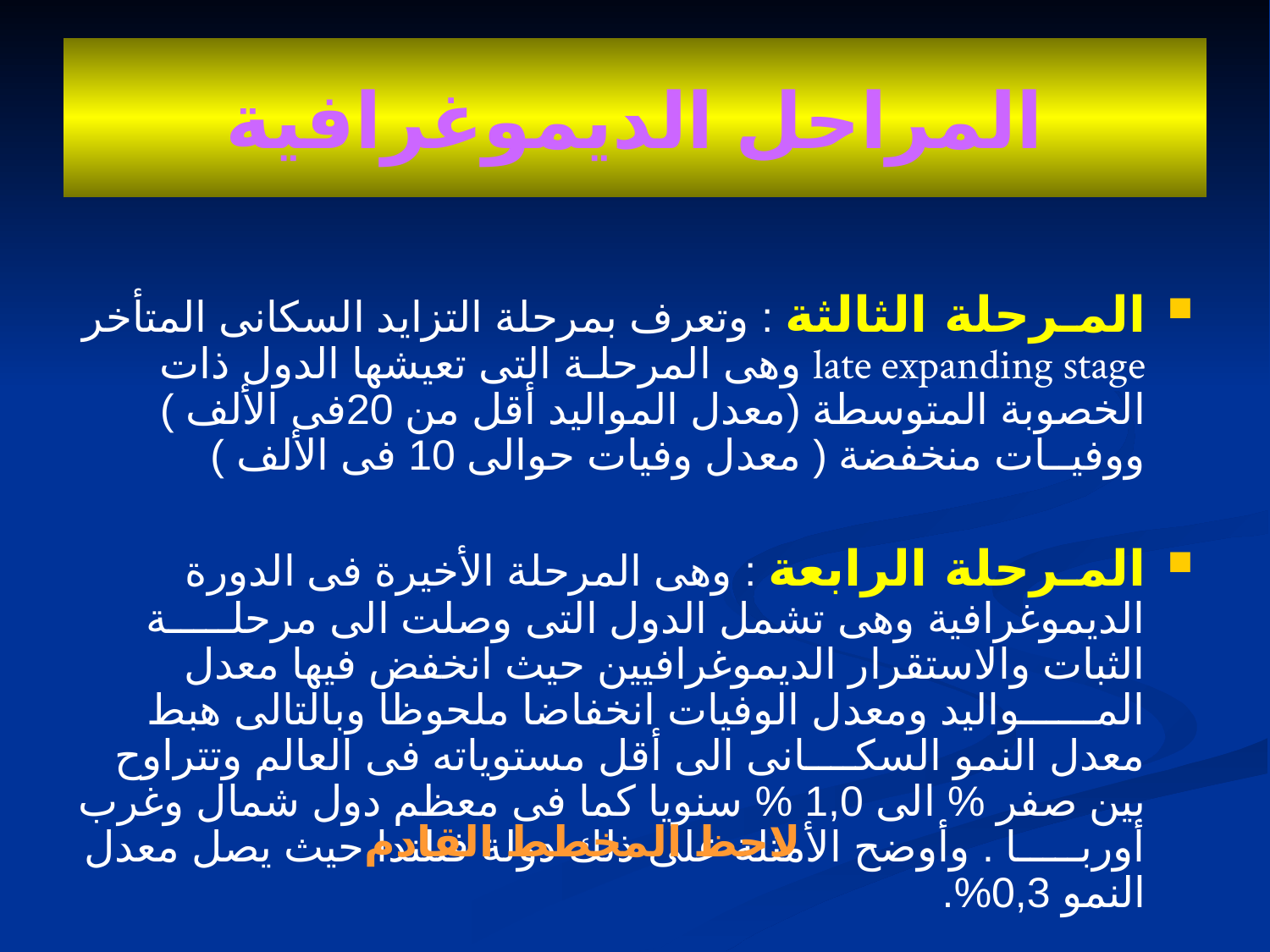

# المراحل الديموغرافية

المـرحلة الثالثة : وتعرف بمرحلة التزايد السكانى المتأخر late expanding stage وهى المرحلـة التى تعيشها الدول ذات الخصوبة المتوسطة (معدل المواليد أقل من 20فى الألف ) ووفيــات منخفضة ( معدل وفيات حوالى 10 فى الألف )

المـرحلة الرابعة : وهى المرحلة الأخيرة فى الدورة الديموغرافية وهى تشمل الدول التى وصلت الى مرحلـــــة الثبات والاستقرار الديموغرافيين حيث انخفض فيها معدل المــــــواليد ومعدل الوفيات انخفاضا ملحوظا وبالتالى هبط معدل النمو السكــــانى الى أقل مستوياته فى العالم وتتراوح بين صفر % الى 1,0 % سنويا كما فى معظم دول شمال وغرب أوربـــــا . وأوضح الأمثلة على ذلك دولة فنلندا حيث يصل معدل النمو 0,3%.
لاحظ المخطط القادم